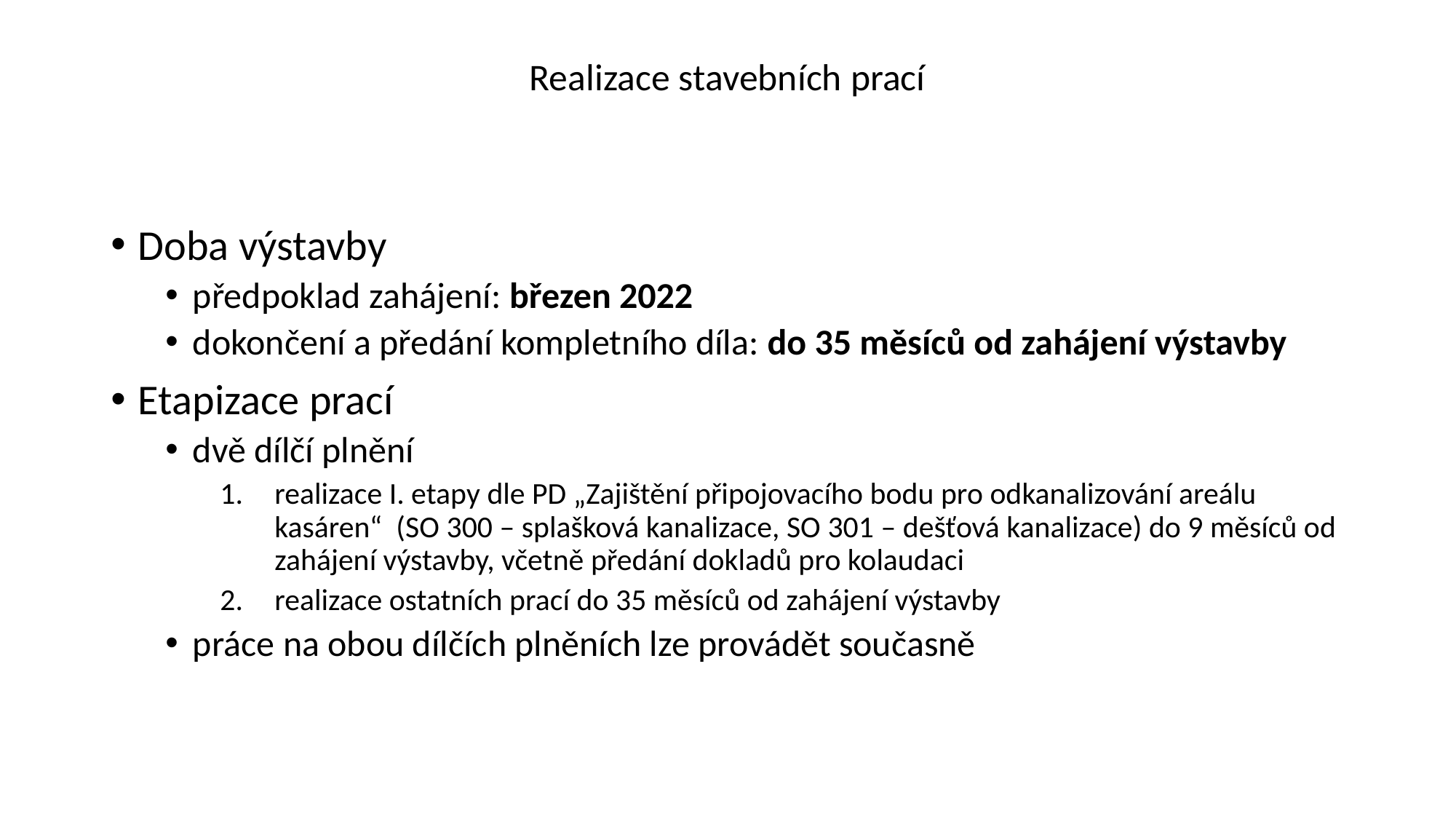

# Realizace stavebních prací
Doba výstavby
předpoklad zahájení: březen 2022
dokončení a předání kompletního díla: do 35 měsíců od zahájení výstavby
Etapizace prací
dvě dílčí plnění
realizace I. etapy dle PD „Zajištění připojovacího bodu pro odkanalizování areálu kasáren“  (SO 300 – splašková kanalizace, SO 301 – dešťová kanalizace) do 9 měsíců od zahájení výstavby, včetně předání dokladů pro kolaudaci
realizace ostatních prací do 35 měsíců od zahájení výstavby
práce na obou dílčích plněních lze provádět současně